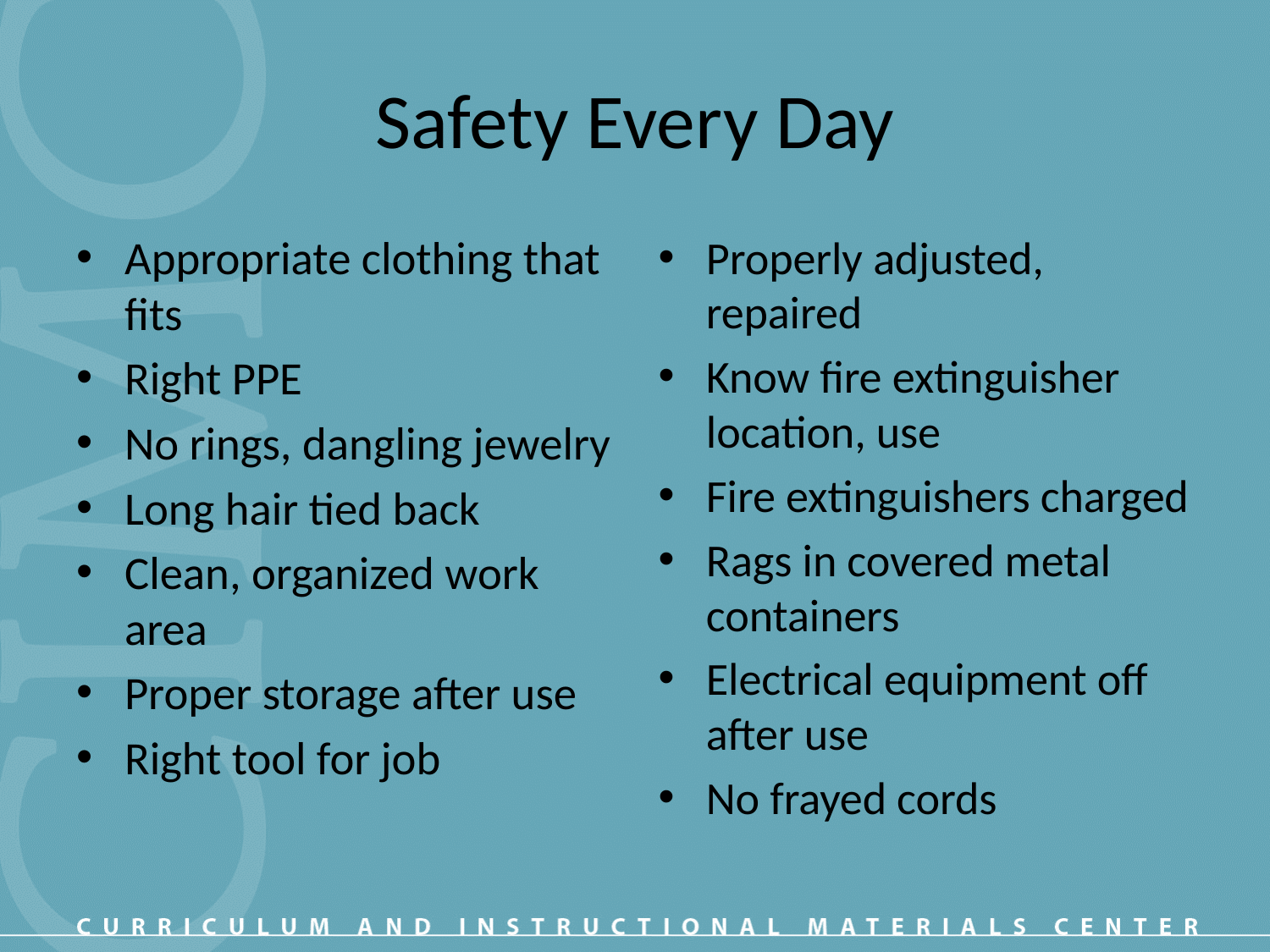

# Safety Every Day
Appropriate clothing that fits
Right PPE
No rings, dangling jewelry
Long hair tied back
Clean, organized work area
Proper storage after use
Right tool for job
Properly adjusted, repaired
Know fire extinguisher location, use
Fire extinguishers charged
Rags in covered metal containers
Electrical equipment off after use
No frayed cords